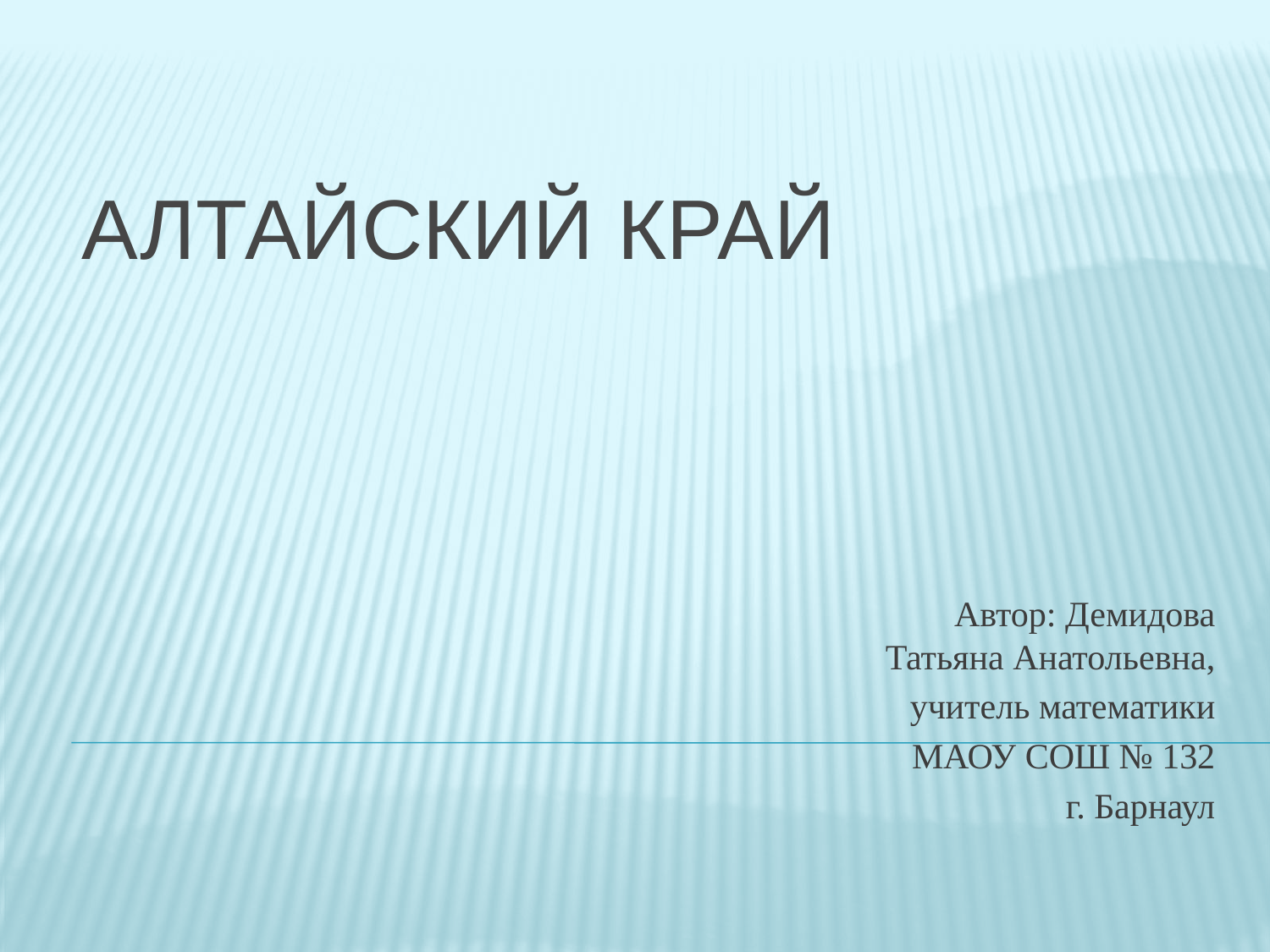

# Алтайский край
Автор: Демидова Татьяна Анатольевна,
учитель математики
МАОУ СОШ № 132
г. Барнаул